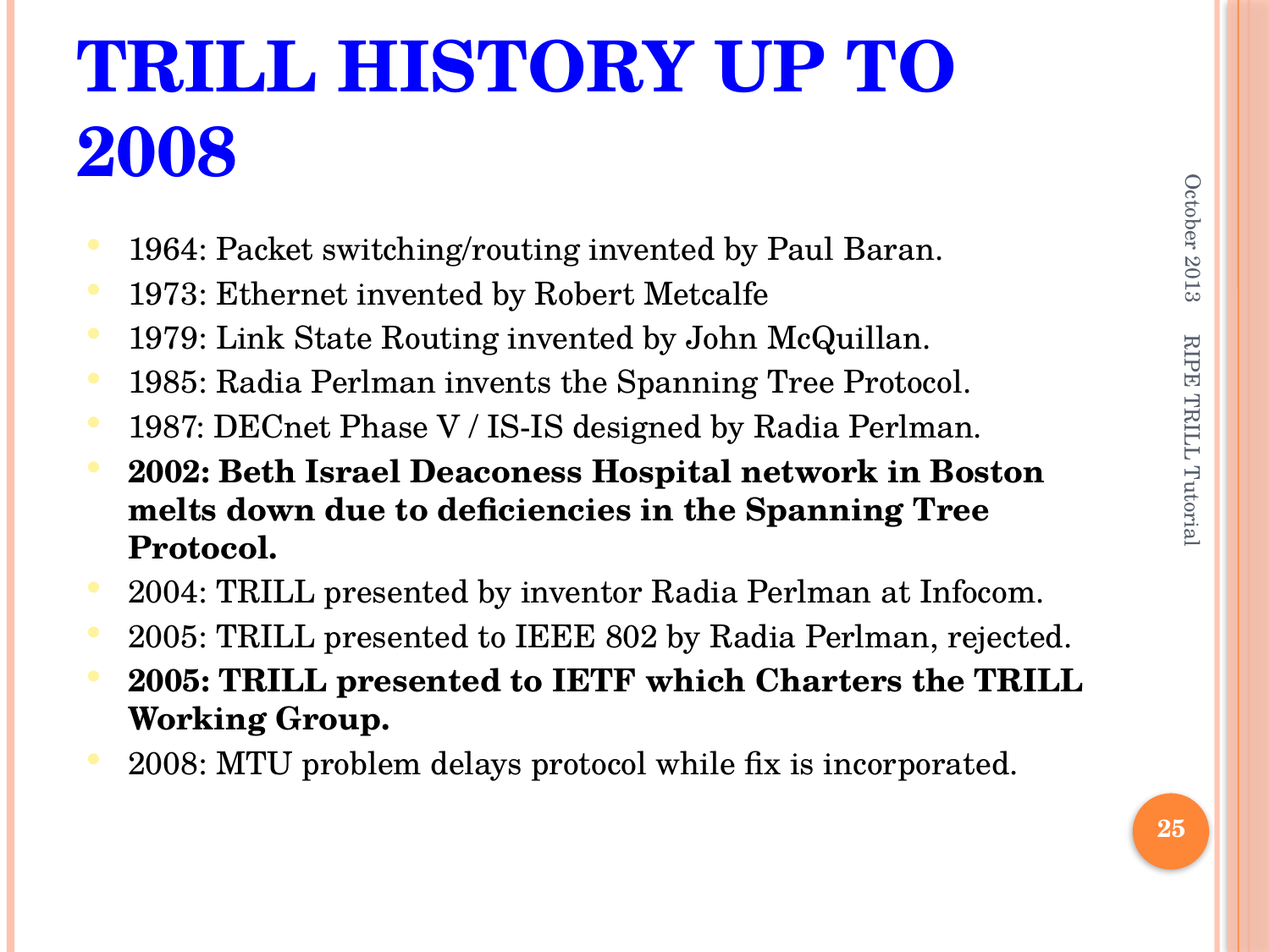

# TRILL History up to 2008
October 2013
1964: Packet switching/routing invented by Paul Baran.
1973: Ethernet invented by Robert Metcalfe
1979: Link State Routing invented by John McQuillan.
1985: Radia Perlman invents the Spanning Tree Protocol.
1987: DECnet Phase V / IS-IS designed by Radia Perlman.
2002: Beth Israel Deaconess Hospital network in Boston melts down due to deficiencies in the Spanning Tree Protocol.
2004: TRILL presented by inventor Radia Perlman at Infocom.
2005: TRILL presented to IEEE 802 by Radia Perlman, rejected.
2005: TRILL presented to IETF which Charters the TRILL Working Group.
2008: MTU problem delays protocol while fix is incorporated.
RIPE TRILL Tutorial
25